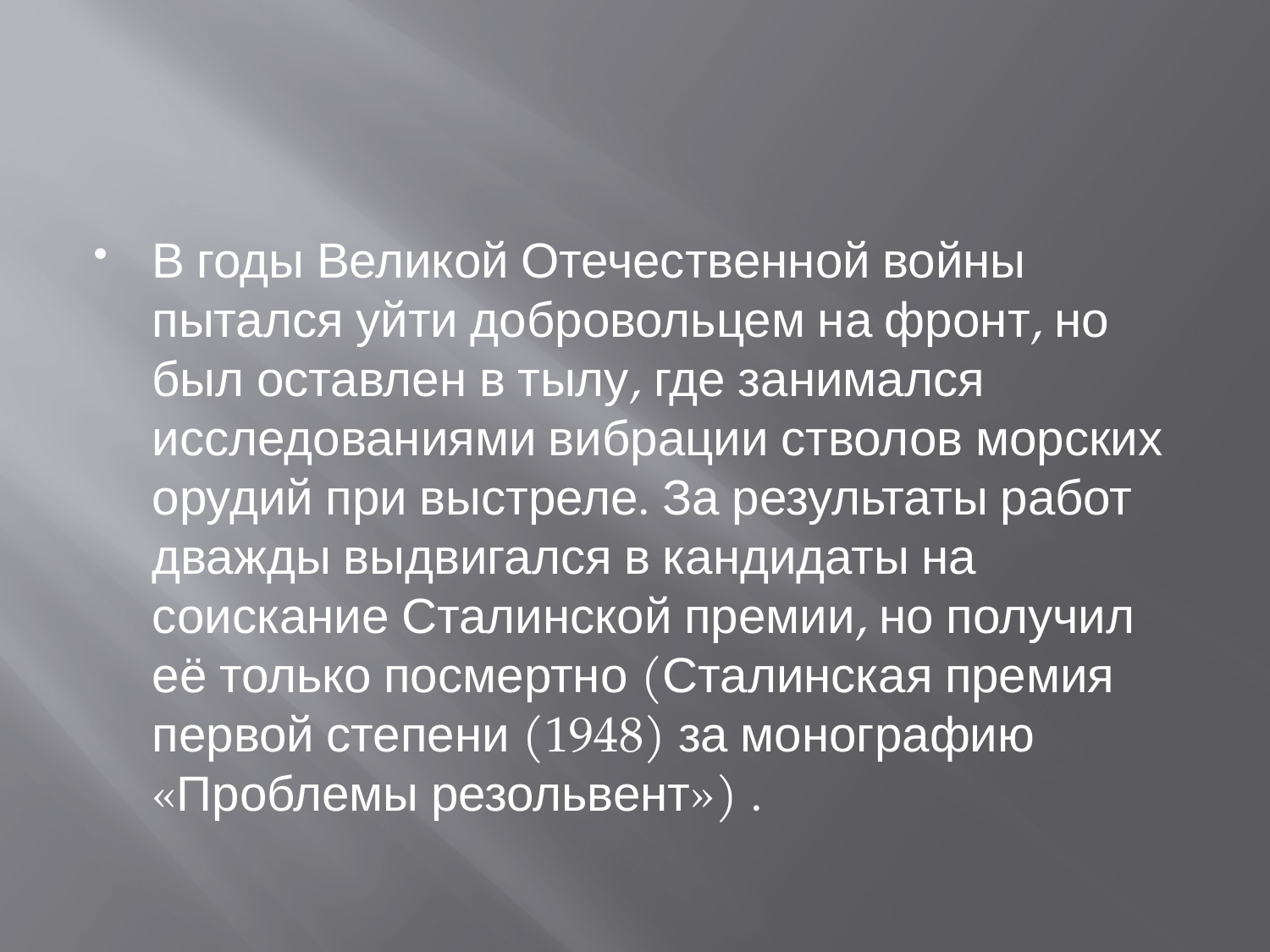

#
В годы Великой Отечественной войны пытался уйти добровольцем на фронт, но был оставлен в тылу, где занимался исследованиями вибрации стволов морских орудий при выстреле. За результаты работ дважды выдвигался в кандидаты на соискание Сталинской премии, но получил её только посмертно (Сталинская премия первой степени (1948) за монографию «Проблемы резольвент») .